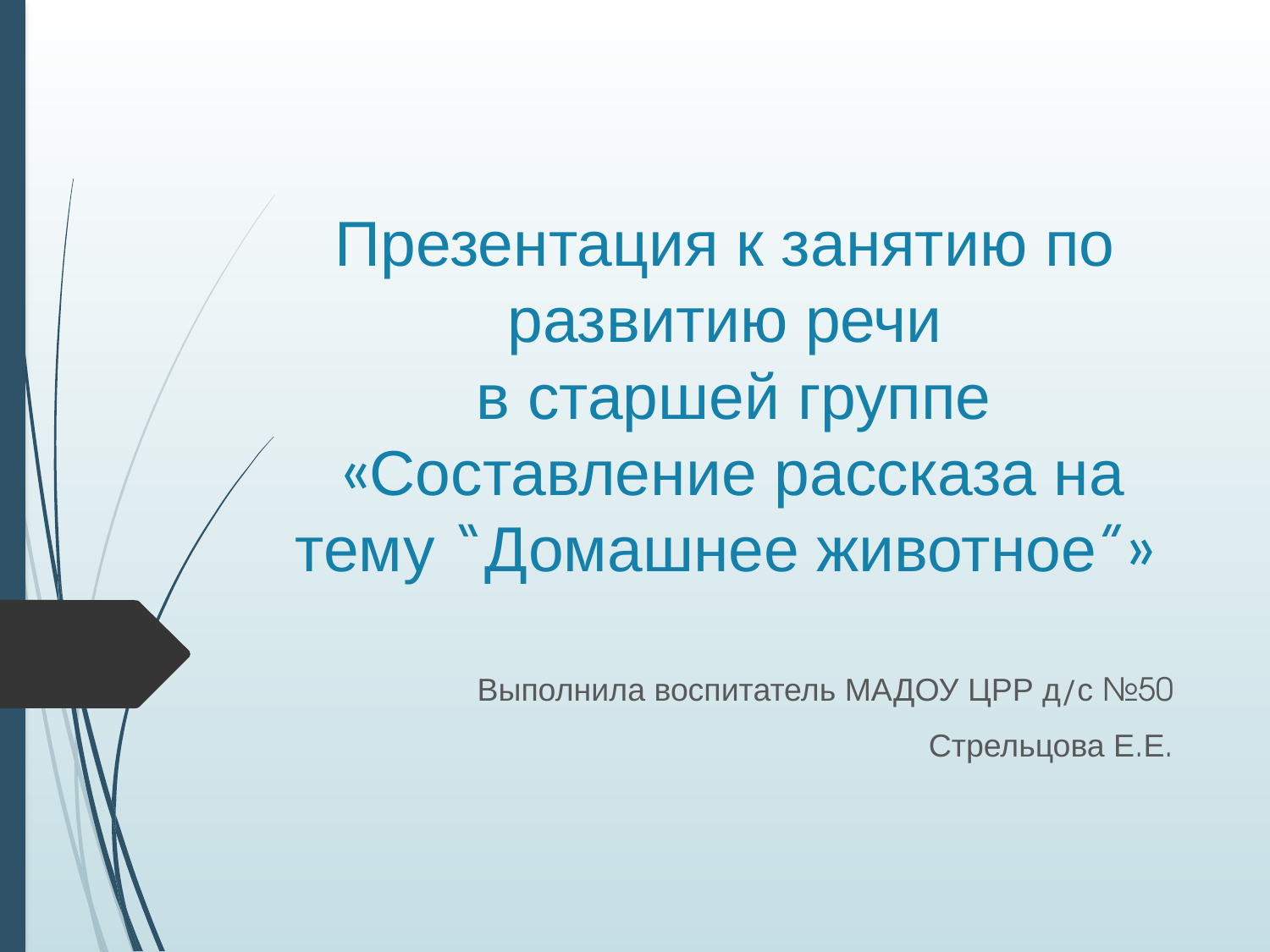

# Презентация к занятию по развитию речи в старшей группе «Составление рассказа на тему “Домашнее животное”»
Выполнила воспитатель МАДОУ ЦРР д/с №50
Стрельцова Е.Е.